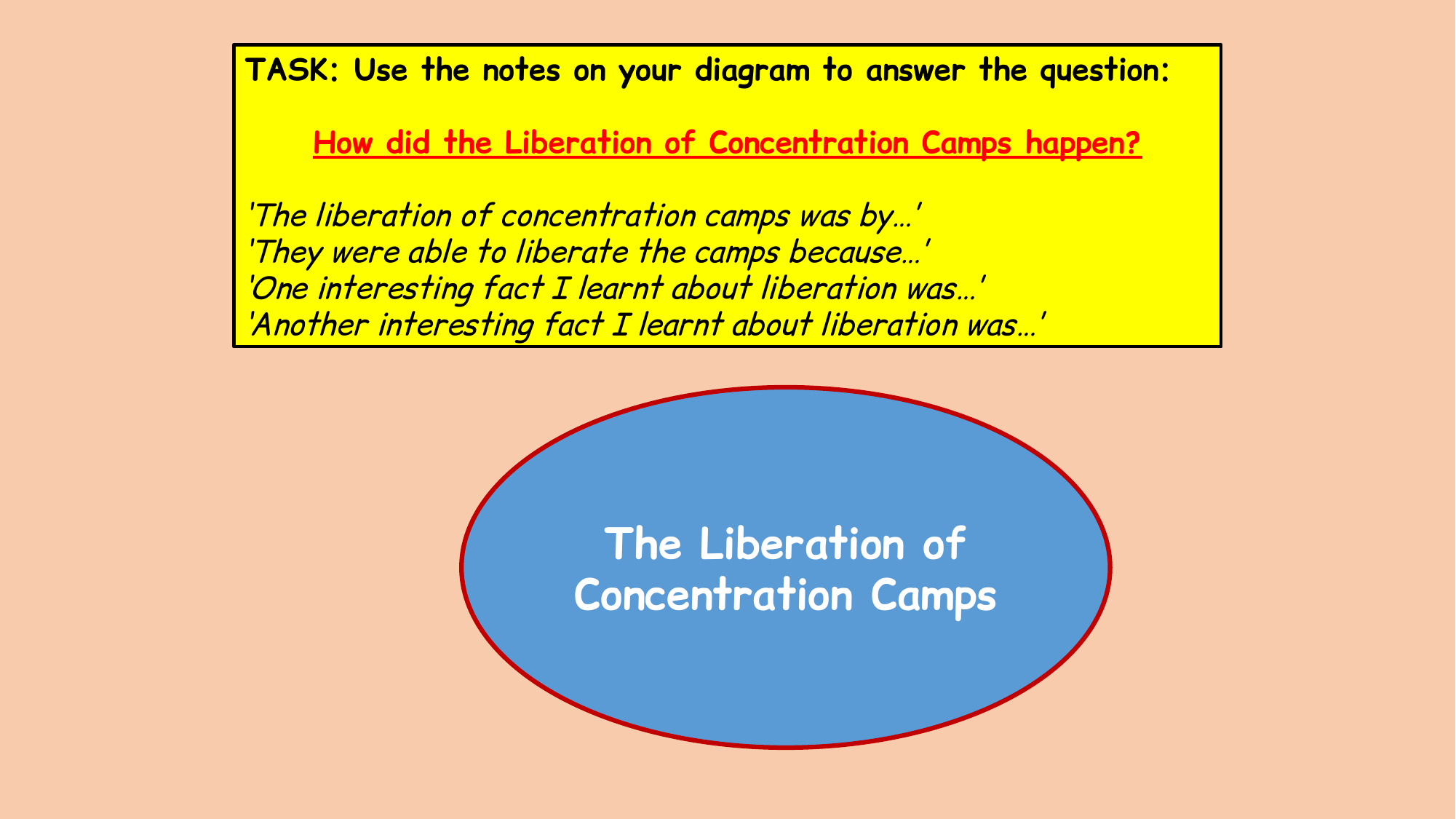

TASK: Use the notes on your diagram to answer the question:

How did the Liberation of Concentration Camps happen?

‘The liberation of concentration camps was by…’
‘They were able to liberate the camps because…’
‘One interesting fact I learnt about liberation was…’
‘Another interesting fact I learnt about liberation was…’
The Liberation of Concentration Camps